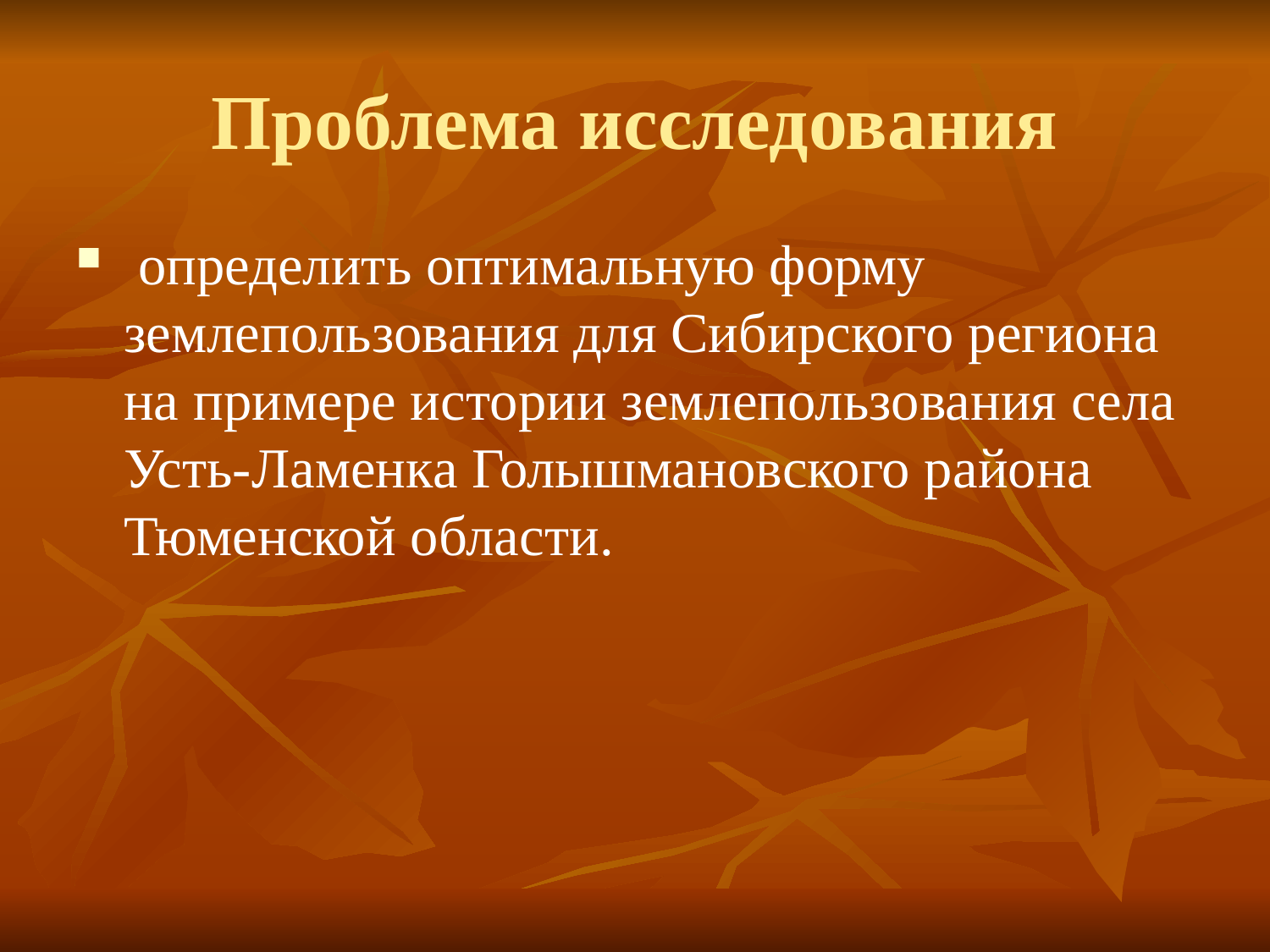

# Проблема исследования
 определить оптимальную форму землепользования для Сибирского региона на примере истории землепользования села Усть-Ламенка Голышмановского района Тюменской области.